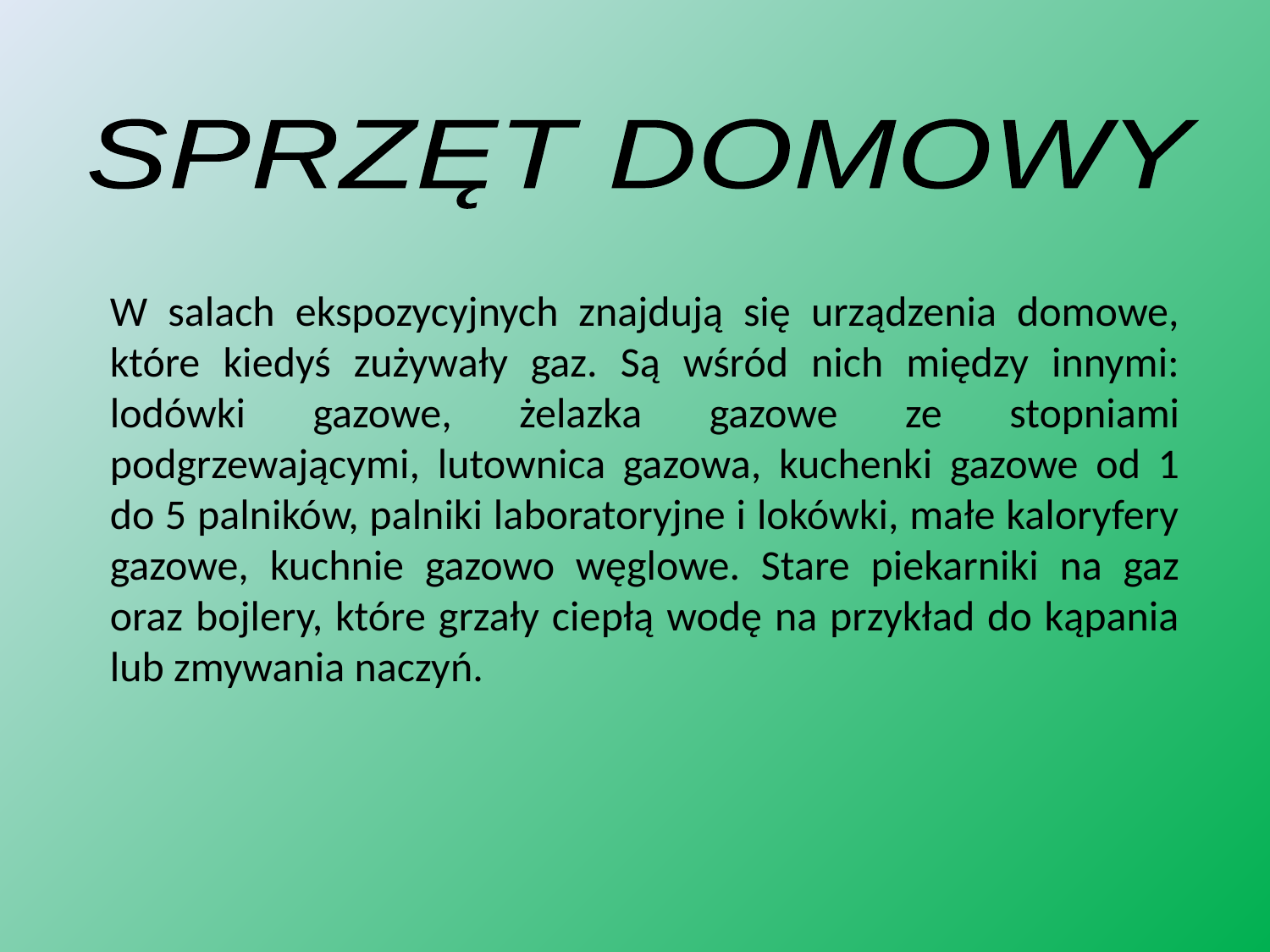

SPRZĘT DOMOWY
	W salach ekspozycyjnych znajdują się urządzenia domowe, które kiedyś zużywały gaz. Są wśród nich między innymi: lodówki gazowe, żelazka gazowe ze stopniami podgrzewającymi, lutownica gazowa, kuchenki gazowe od 1 do 5 palników, palniki laboratoryjne i lokówki, małe kaloryfery gazowe, kuchnie gazowo węglowe. Stare piekarniki na gaz oraz bojlery, które grzały ciepłą wodę na przykład do kąpania lub zmywania naczyń.